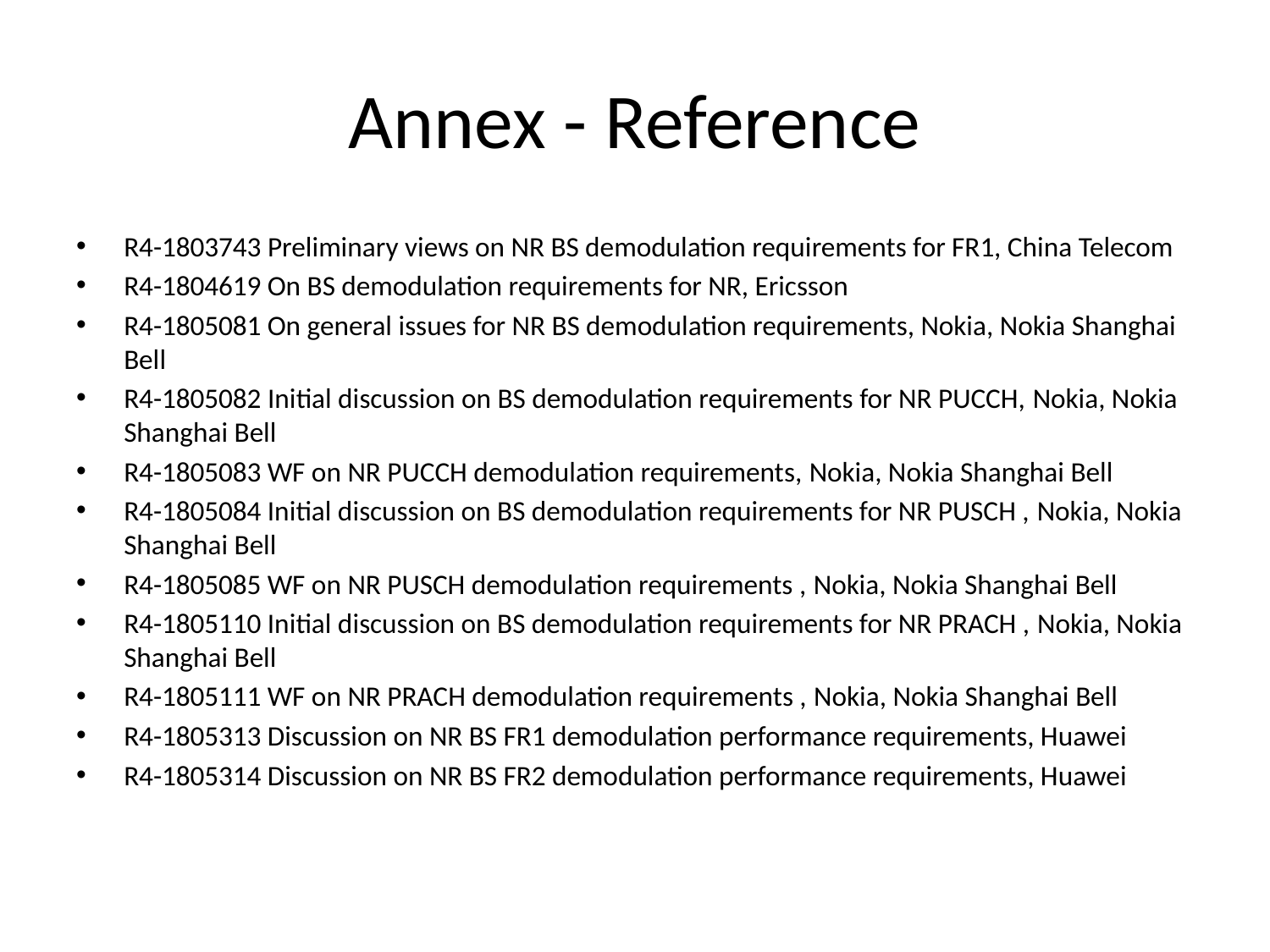

# Annex - Reference
R4-1803743 Preliminary views on NR BS demodulation requirements for FR1, China Telecom
R4-1804619 On BS demodulation requirements for NR, Ericsson
R4-1805081 On general issues for NR BS demodulation requirements, Nokia, Nokia Shanghai Bell
R4-1805082 Initial discussion on BS demodulation requirements for NR PUCCH, Nokia, Nokia Shanghai Bell
R4-1805083 WF on NR PUCCH demodulation requirements, Nokia, Nokia Shanghai Bell
R4-1805084 Initial discussion on BS demodulation requirements for NR PUSCH , Nokia, Nokia Shanghai Bell
R4-1805085 WF on NR PUSCH demodulation requirements , Nokia, Nokia Shanghai Bell
R4-1805110 Initial discussion on BS demodulation requirements for NR PRACH , Nokia, Nokia Shanghai Bell
R4-1805111 WF on NR PRACH demodulation requirements , Nokia, Nokia Shanghai Bell
R4-1805313 Discussion on NR BS FR1 demodulation performance requirements, Huawei
R4-1805314 Discussion on NR BS FR2 demodulation performance requirements, Huawei